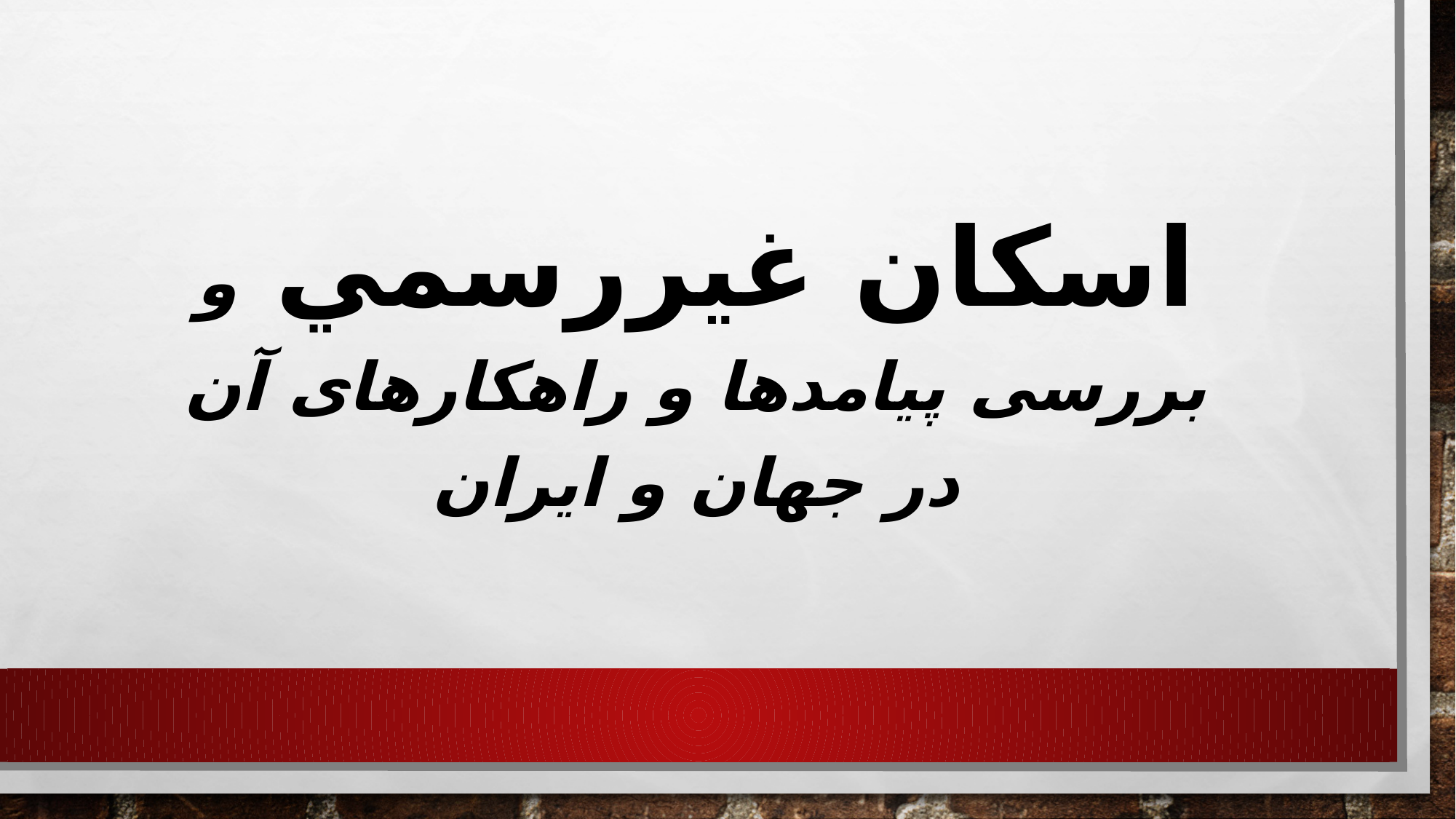

اسكان غيررسمي و بررسی پیامدها و راهکارهای آن در جهان و ایران